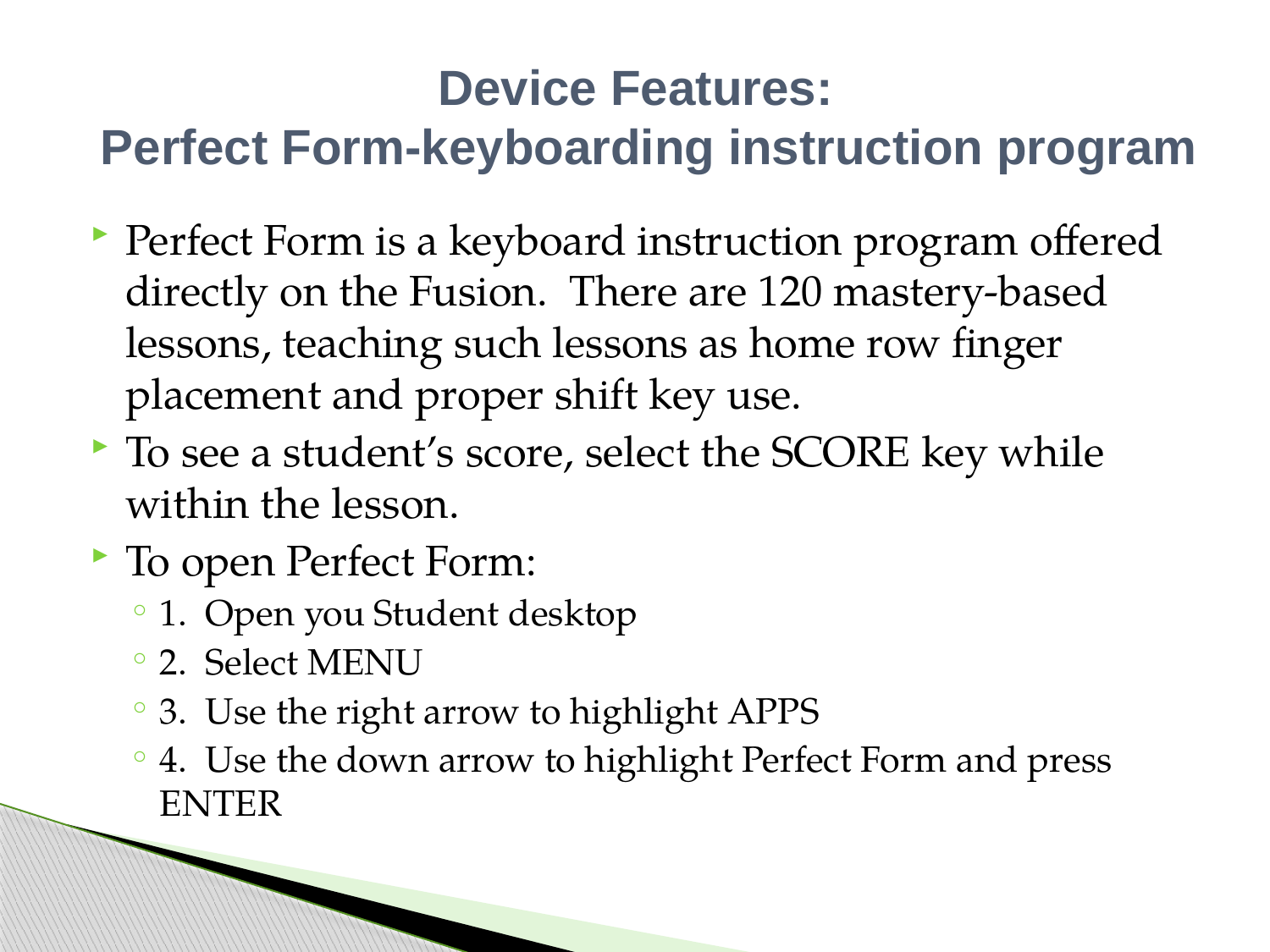

# Device Features: Perfect Form-keyboarding instruction program
Perfect Form is a keyboard instruction program offered directly on the Fusion.  There are 120 mastery-based lessons, teaching such lessons as home row finger placement and proper shift key use.
To see a student’s score, select the SCORE key while within the lesson.
To open Perfect Form:
1.  Open you Student desktop
2.  Select MENU
3.  Use the right arrow to highlight APPS
4.  Use the down arrow to highlight Perfect Form and press ENTER